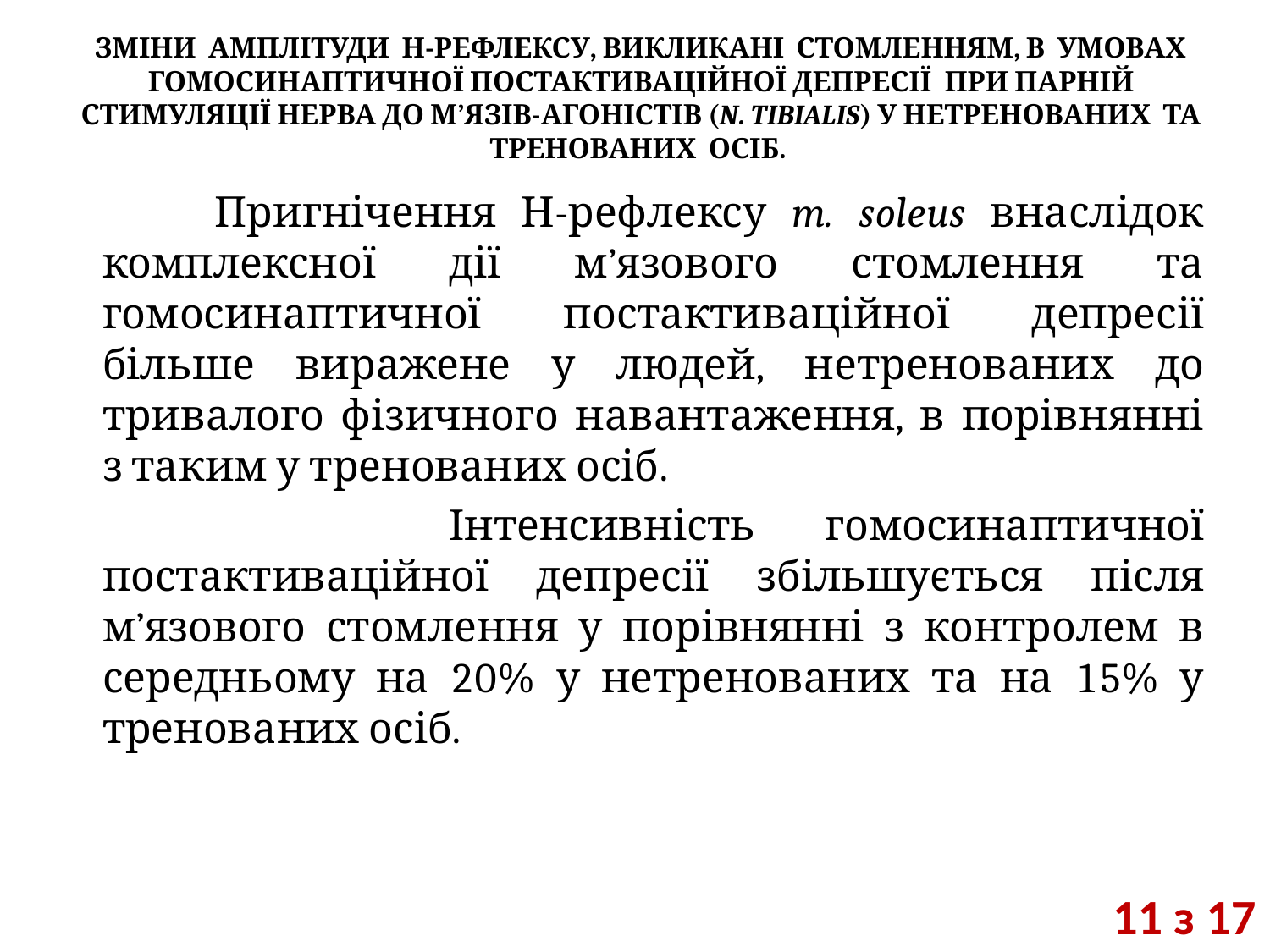

ЗМІНИ  АМПЛІТУДИ  Н-РЕФЛЕКСУ, ВИКЛИКАНІ  СТОМЛЕННЯМ, В  УМОВАХ ГОМОСИНАПТИЧНОЇ ПОСТАКТИВАЦІЙНОЇ ДЕПРЕСІЇ  ПРИ ПАРНІЙ СТИМУЛЯЦІЇ НЕРВА ДО М’ЯЗІВ-АГОНІСТІВ (N. TIBIALIS) У НЕТРЕНОВАНИХ  ТА ТРЕНОВАНИХ  ОСІБ.
     Пригнічення Н-рефлексу m. soleus внаслідок комплексної дії м’язового стомлення та гомосинаптичної постактиваційної депресії більше виражене у людей, нетренованих до тривалого фізичного навантаження, в порівнянні з таким у тренованих осіб.
     Інтенсивність гомосинаптичної постактиваційної депресії збільшується після м’язового стомлення у порівнянні з контролем в середньому на 20% у нетренованих та на 15% у тренованих осіб.

11 з 17